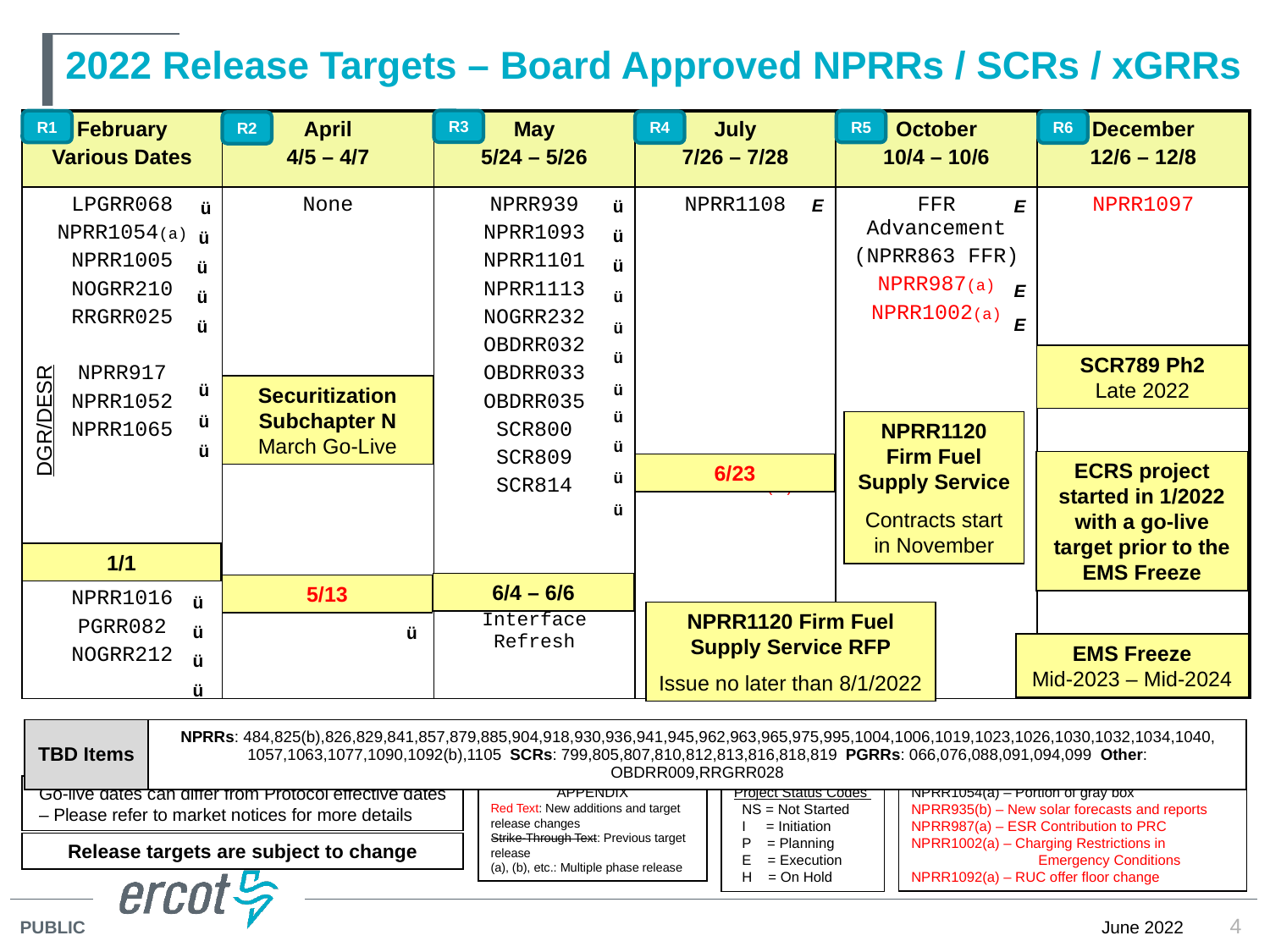

# 2022 Release Targets – Board Approved NPRRs / SCRs / xGRRs
R3
R5
R1
| February Various Dates | April 4/5 – 4/7 | May 5/24 – 5/26 | July 7/26 – 7/28 | October 10/4 – 10/6 | December 12/6 – 12/8 |
| --- | --- | --- | --- | --- | --- |
| LPGRR068 NPRR1054(a) NPRR1005 NOGRR210 RRGRR025 NPRR917 NPRR1052 NPRR1065 NPRR1073 NPRR1016 PGRR082 NOGRR212 | None NPRR1092(a) | NPRR939 NPRR1093 NPRR1101 NPRR1113 NOGRR232 OBDRR032 OBDRR033 OBDRR035 SCR800 SCR809 SCR814 MarkeTrak User Interface Refresh | NPRR1108 NPRR935(b) | FFR Advancement (NPRR863 FFR) NPRR987(a) NPRR1002(a) | NPRR1097 |
R4
R6
R2
E

ü

ü

ü

ü

E

E

E

ü

ü

ü

ü

ü

ü

ü

ü

ü

ü

ü

ü
ü

ü

ü

SCR789 Ph2
Late 2022
Securitization Subchapter N March Go-Live
DGR/DESR
NPRR1120 Firm Fuel Supply Service

Contracts start in November
ECRS project started in 1/2022 with a go-live target prior to the EMS Freeze
6/23
1/1
6/4 – 6/6
5/13
ü

ü

ü

ü
NPRR1120 Firm Fuel Supply Service RFP

Issue no later than 8/1/2022
ü

EMS Freeze
Mid-2023 – Mid-2024
| TBD Items | NPRRs: 484,825(b),826,829,841,857,879,885,904,918,930,936,941,945,962,963,965,975,995,1004,1006,1019,1023,1026,1030,1032,1034,1040, 1057,1063,1077,1090,1092(b),1105 SCRs: 799,805,807,810,812,813,816,818,819 PGRRs: 066,076,088,091,094,099 Other: OBDRR009,RRGRR028 |
| --- | --- |
Go-live dates can differ from Protocol effective dates – Please refer to market notices for more details
NPRR1054(a) – Portion of gray box
NPRR935(b) – New solar forecasts and reports
NPRR987(a) – ESR Contribution to PRC
NPRR1002(a) – Charging Restrictions in 	Emergency Conditions
NPRR1092(a) – RUC offer floor change
APPENDIX
Red Text: New additions and target release changes
Strike-Through Text: Previous target release
(a), (b), etc.: Multiple phase release
Project Status Codes
  NS = Not Started
  I     = Initiation
  P    = Planning
  E    = Execution
  H    = On Hold
Release targets are subject to change
4